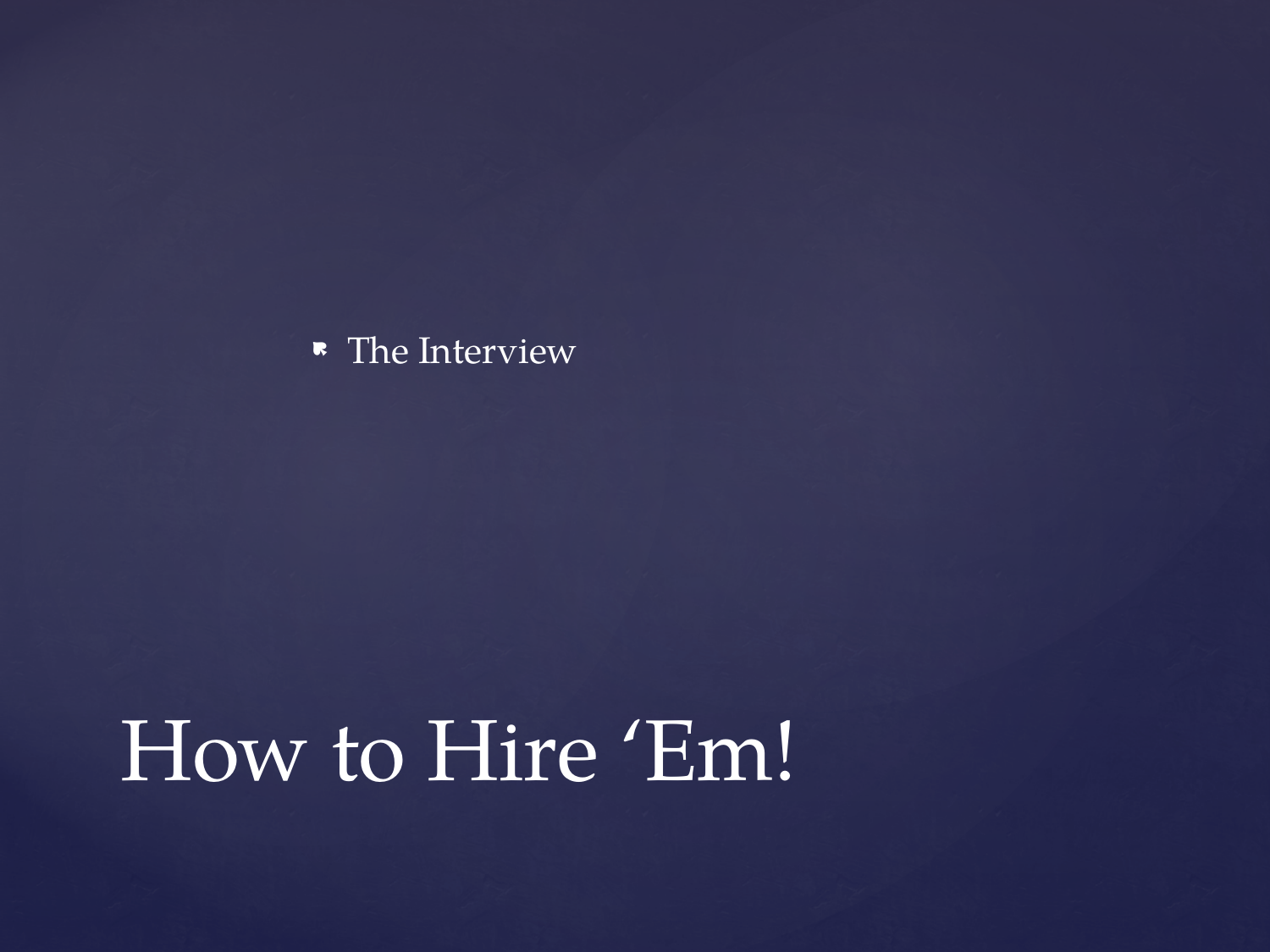

The Interview
# How to Hire ‘Em!